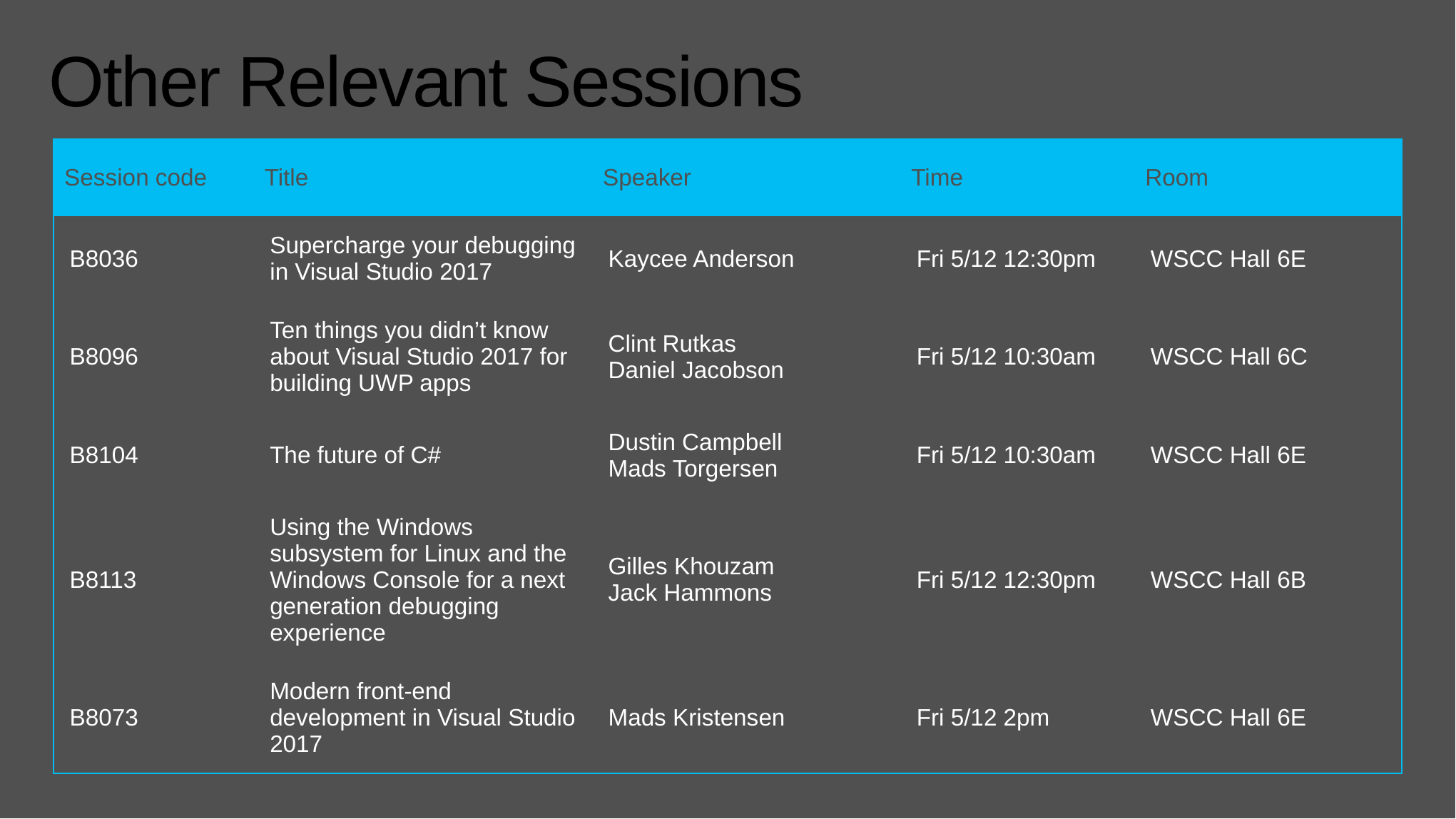

# Other Relevant Sessions
| Session code | Title | Speaker | Time | Room |
| --- | --- | --- | --- | --- |
| B8036 | Supercharge your debugging in Visual Studio 2017 | Kaycee Anderson | Fri 5/12 12:30pm | WSCC Hall 6E |
| B8096 | Ten things you didn’t know about Visual Studio 2017 for building UWP apps | Clint Rutkas Daniel Jacobson | Fri 5/12 10:30am | WSCC Hall 6C |
| B8104 | The future of C# | Dustin Campbell Mads Torgersen | Fri 5/12 10:30am | WSCC Hall 6E |
| B8113 | Using the Windows subsystem for Linux and the Windows Console for a next generation debugging experience | Gilles Khouzam Jack Hammons | Fri 5/12 12:30pm | WSCC Hall 6B |
| B8073 | Modern front-end development in Visual Studio 2017 | Mads Kristensen | Fri 5/12 2pm | WSCC Hall 6E |